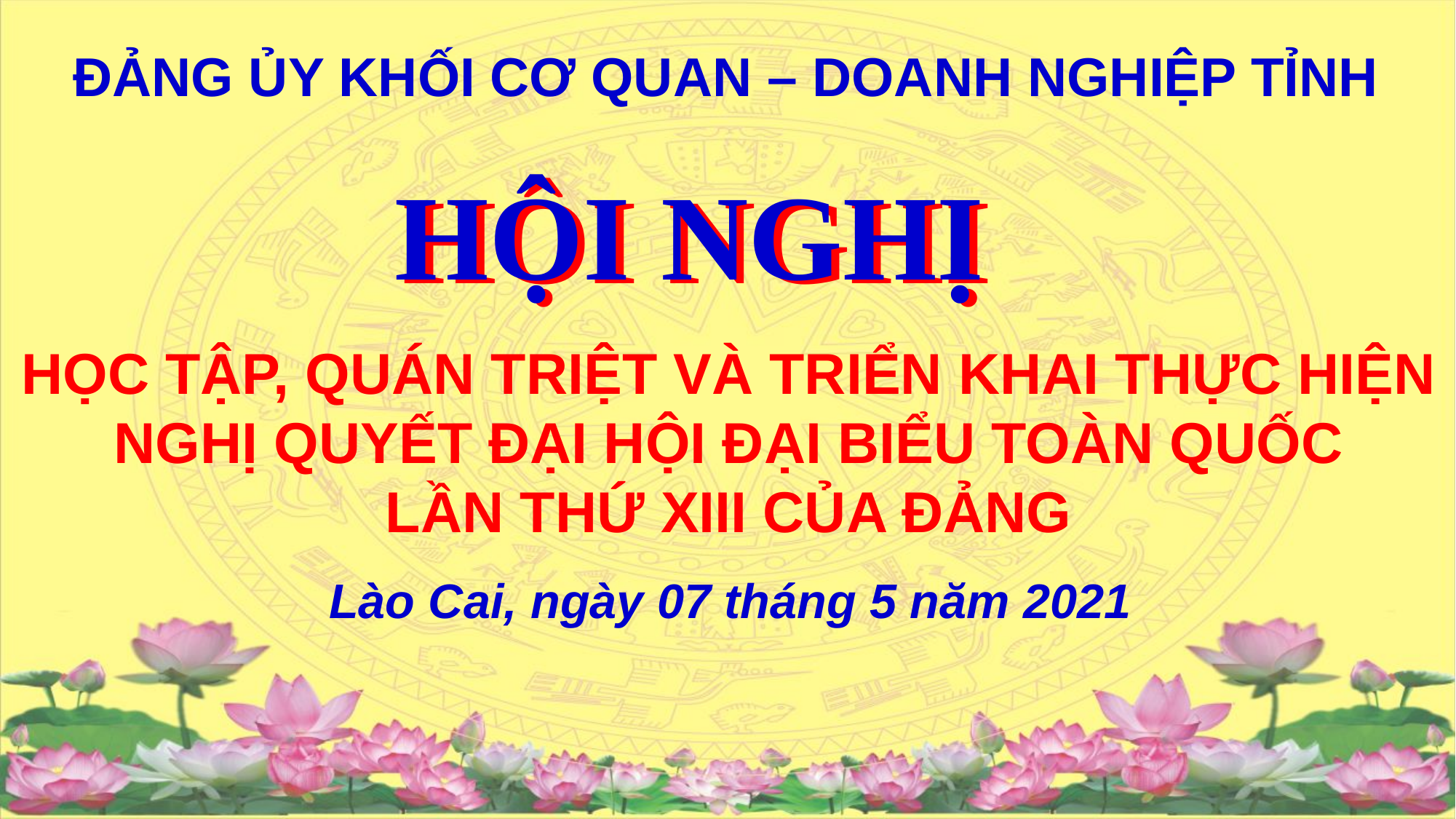

ĐẢNG ỦY KHỐI CƠ QUAN – DOANH NGHIỆP TỈNH
HỘI NGHỊ
HỘI NGHỊ
HỌC TẬP, QUÁN TRIỆT VÀ TRIỂN KHAI THỰC HIỆN
NGHỊ QUYẾT ĐẠI HỘI ĐẠI BIỂU TOÀN QUỐC
LẦN THỨ XIII CỦA ĐẢNG
Lào Cai, ngày 07 tháng 5 năm 2021